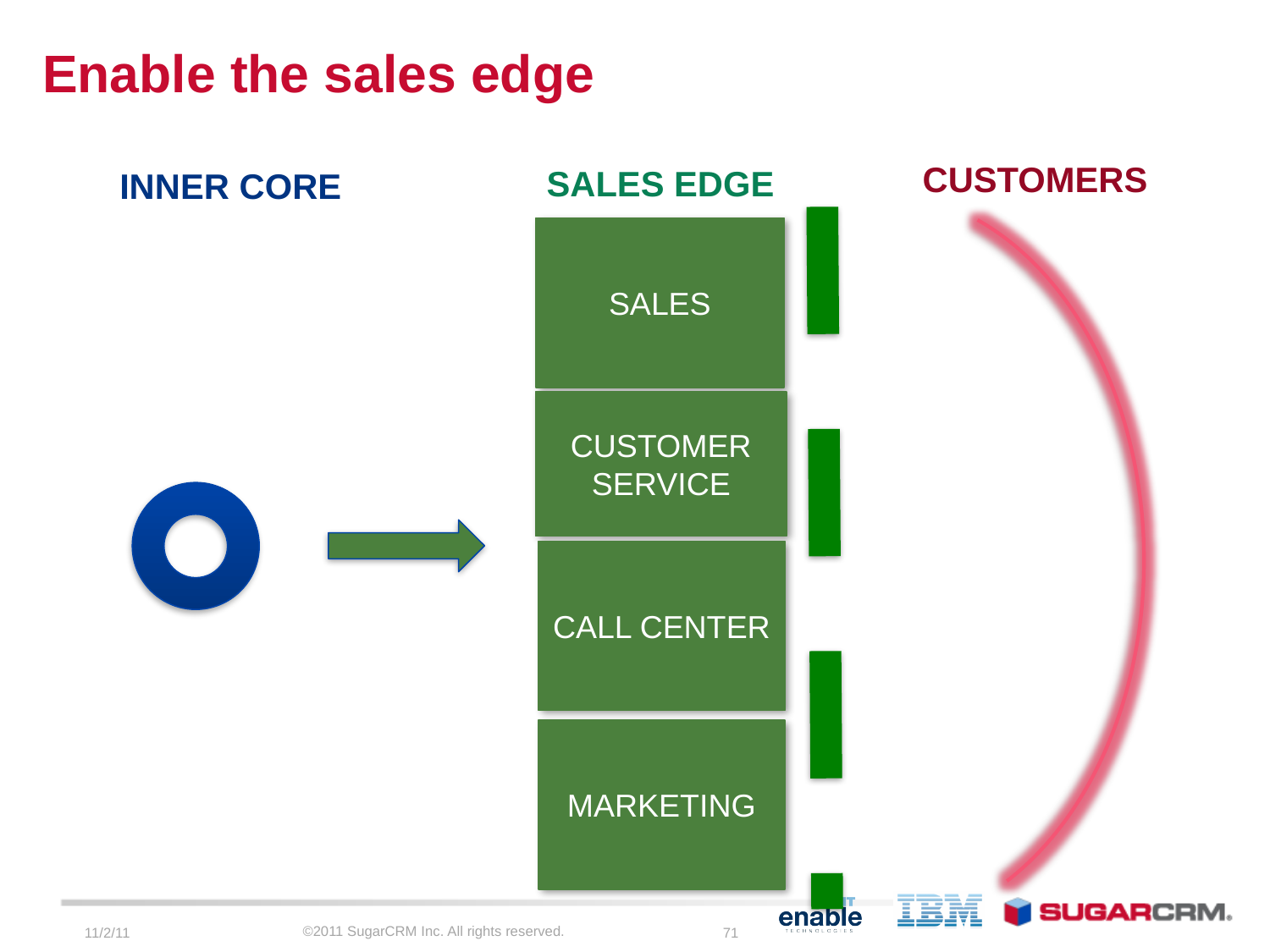

# Enable the sales edge
CUSTOMERS
SALES EDGE
INNER CORE

SALES
CUSTOMER SERVICE

CALL CENTER
MARKETING
©2011 SugarCRM Inc. All rights reserved.
11/2/11
71